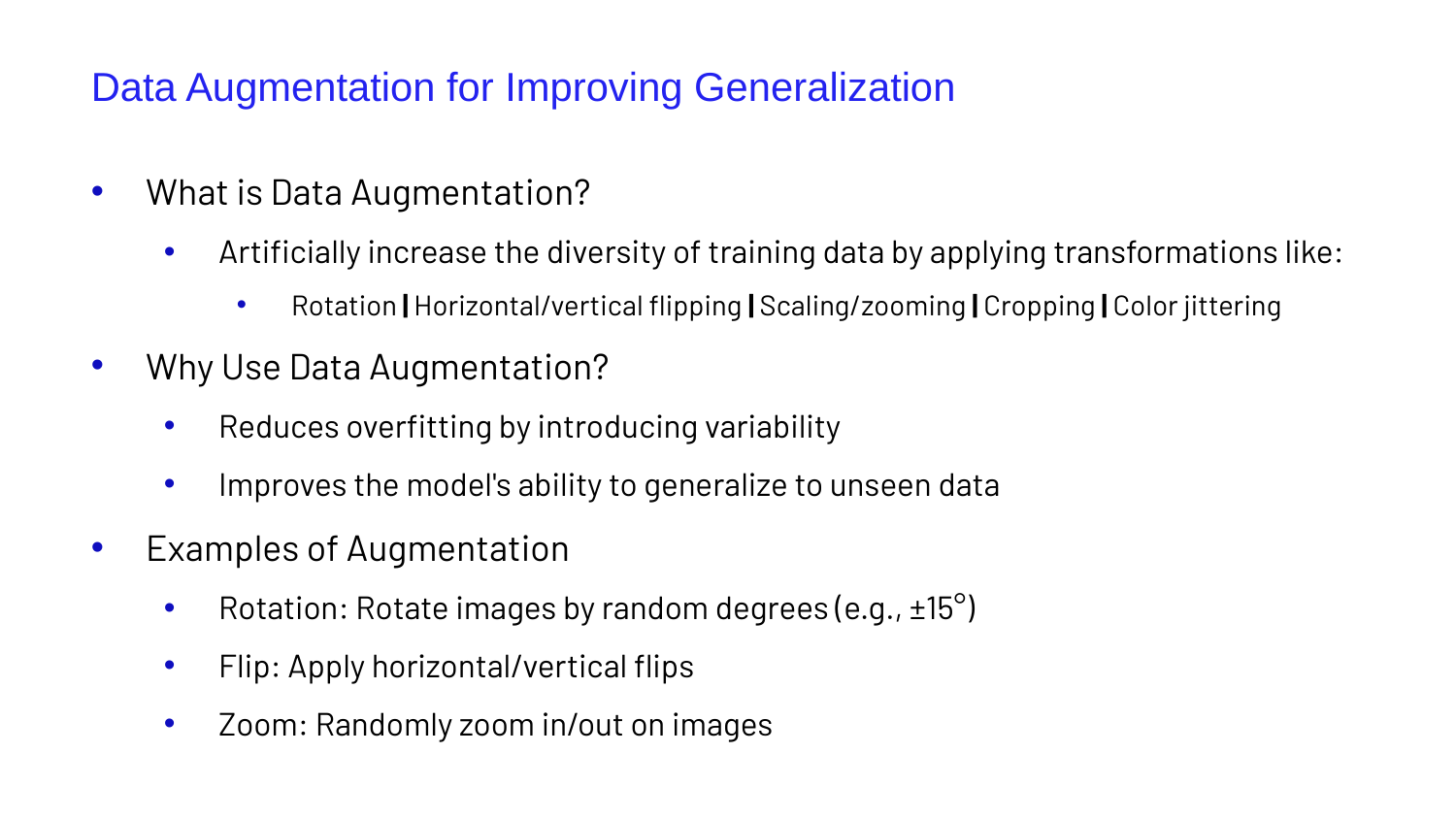

Data Augmentation for Improving Generalization
What is Data Augmentation?
Artificially increase the diversity of training data by applying transformations like:
Rotation | Horizontal/vertical flipping | Scaling/zooming | Cropping | Color jittering
Why Use Data Augmentation?
Reduces overfitting by introducing variability
Improves the model's ability to generalize to unseen data
Examples of Augmentation
Rotation: Rotate images by random degrees (e.g., ±15°)
Flip: Apply horizontal/vertical flips
Zoom: Randomly zoom in/out on images